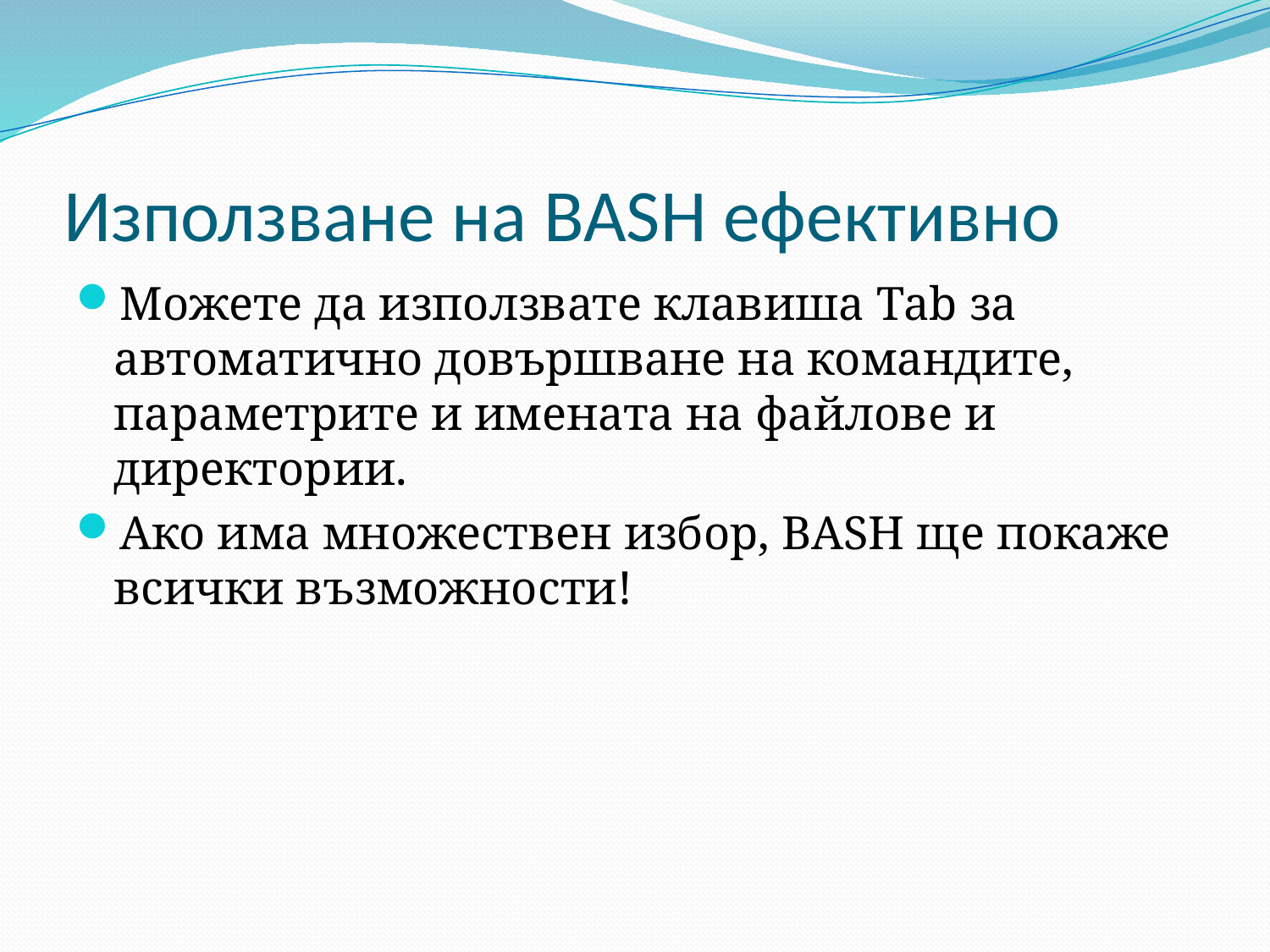

# Използване на BASH ефективно
Можете да използвате клавиша Tab за автоматично довършване на командите, параметрите и имената на файлове и директории.
Ако има множествен избор, BASH ще покаже всички възможности!